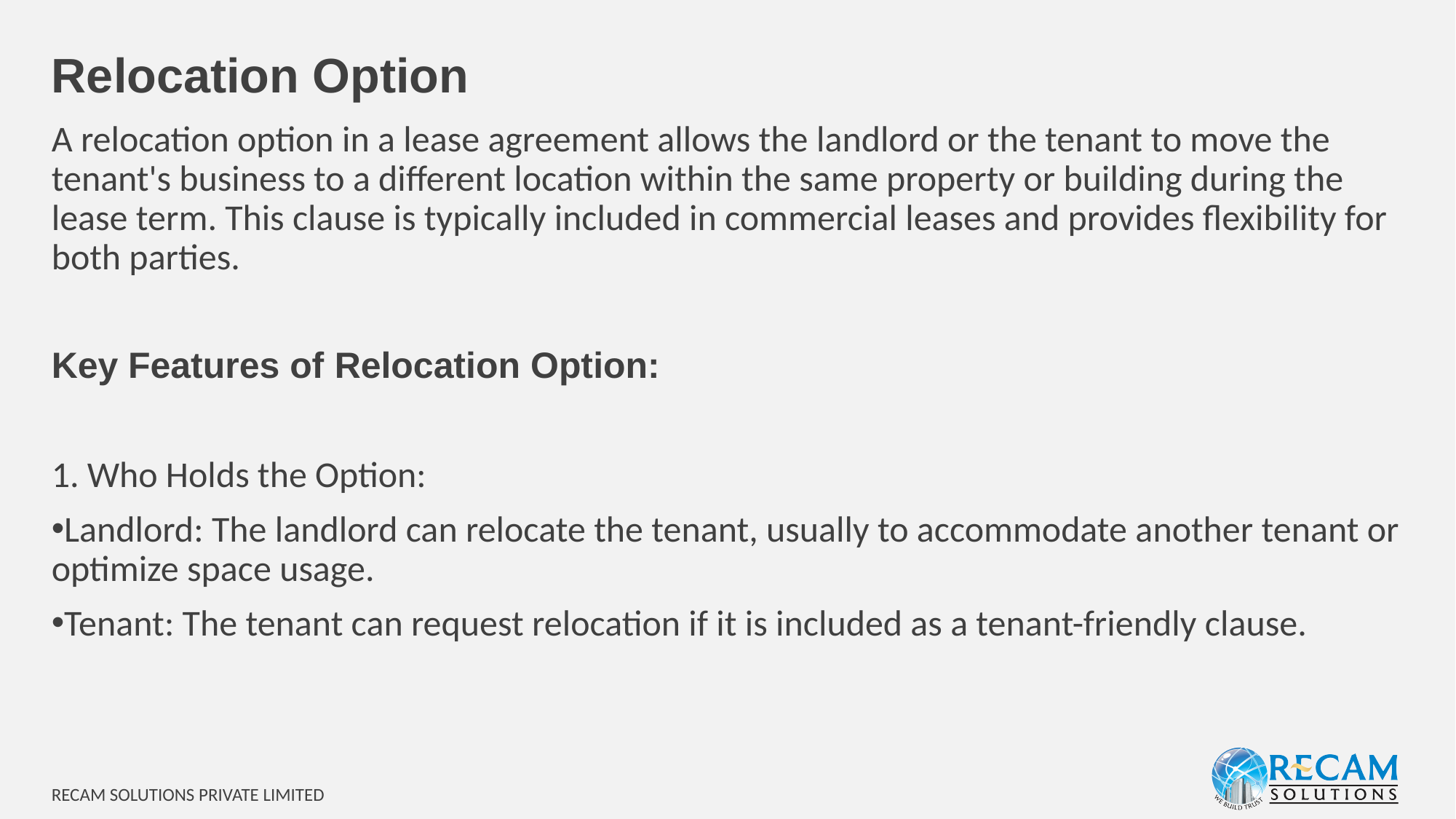

# Relocation Option
A relocation option in a lease agreement allows the landlord or the tenant to move the tenant's business to a different location within the same property or building during the lease term. This clause is typically included in commercial leases and provides flexibility for both parties.

Key Features of Relocation Option:

1. Who Holds the Option:
Landlord: The landlord can relocate the tenant, usually to accommodate another tenant or optimize space usage.
Tenant: The tenant can request relocation if it is included as a tenant-friendly clause.

RECAM SOLUTIONS PRIVATE LIMITED